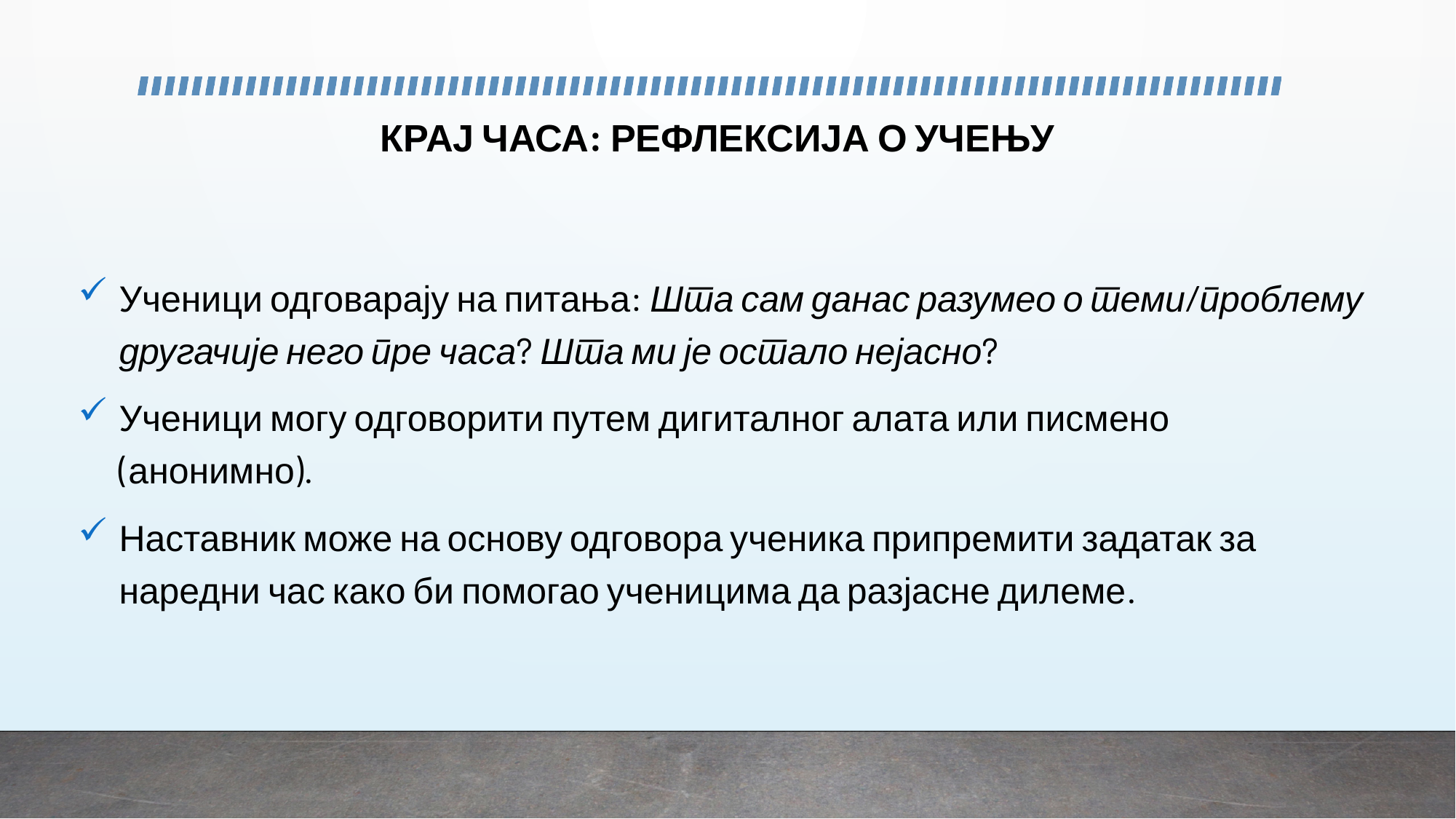

# КРАЈ ЧАСА: РЕФЛЕКСИЈА О УЧЕЊУ

Ученици одговарају на питања: Шта сам данас разумео о теми/проблему другачије него пре часа? Шта ми је остало нејасно?
Ученици могу одговорити путем дигиталног алата или писмено (анонимно).
Наставник може на основу одговора ученика припремити задатак за наредни час како би помогао ученицима да разјасне дилеме.